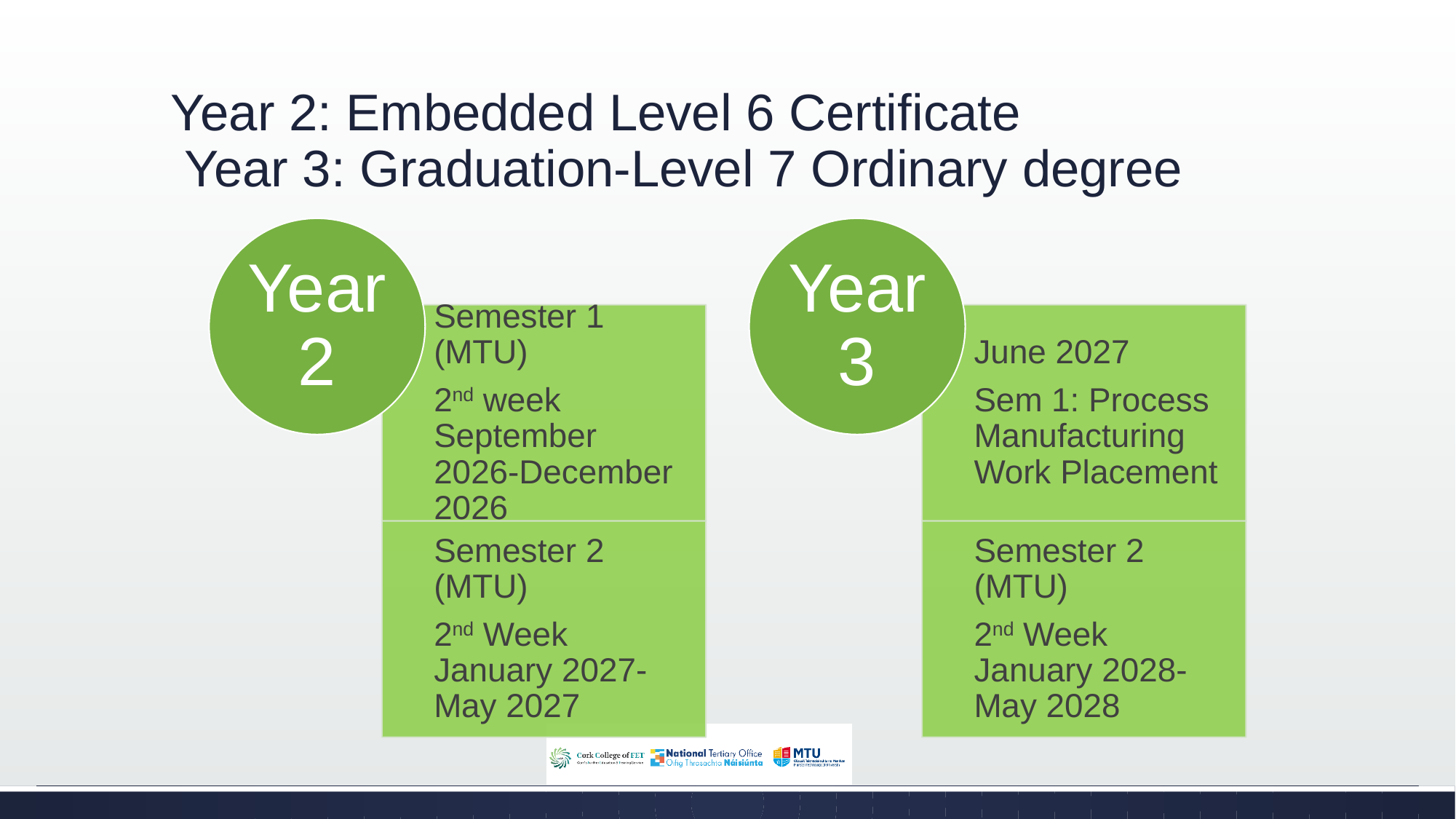

# Year 2: Embedded Level 6 Certificate Year 3: Graduation-Level 7 Ordinary degree
Semester 1 (MTU)
2nd week September 2026-December 2026
Semester 2 (MTU)
2nd Week January 2027- May 2027
Year 2
June 2027
Sem 1: Process Manufacturing  Work Placement
Semester 2 (MTU)
2nd Week January 2028- May 2028
Year 3